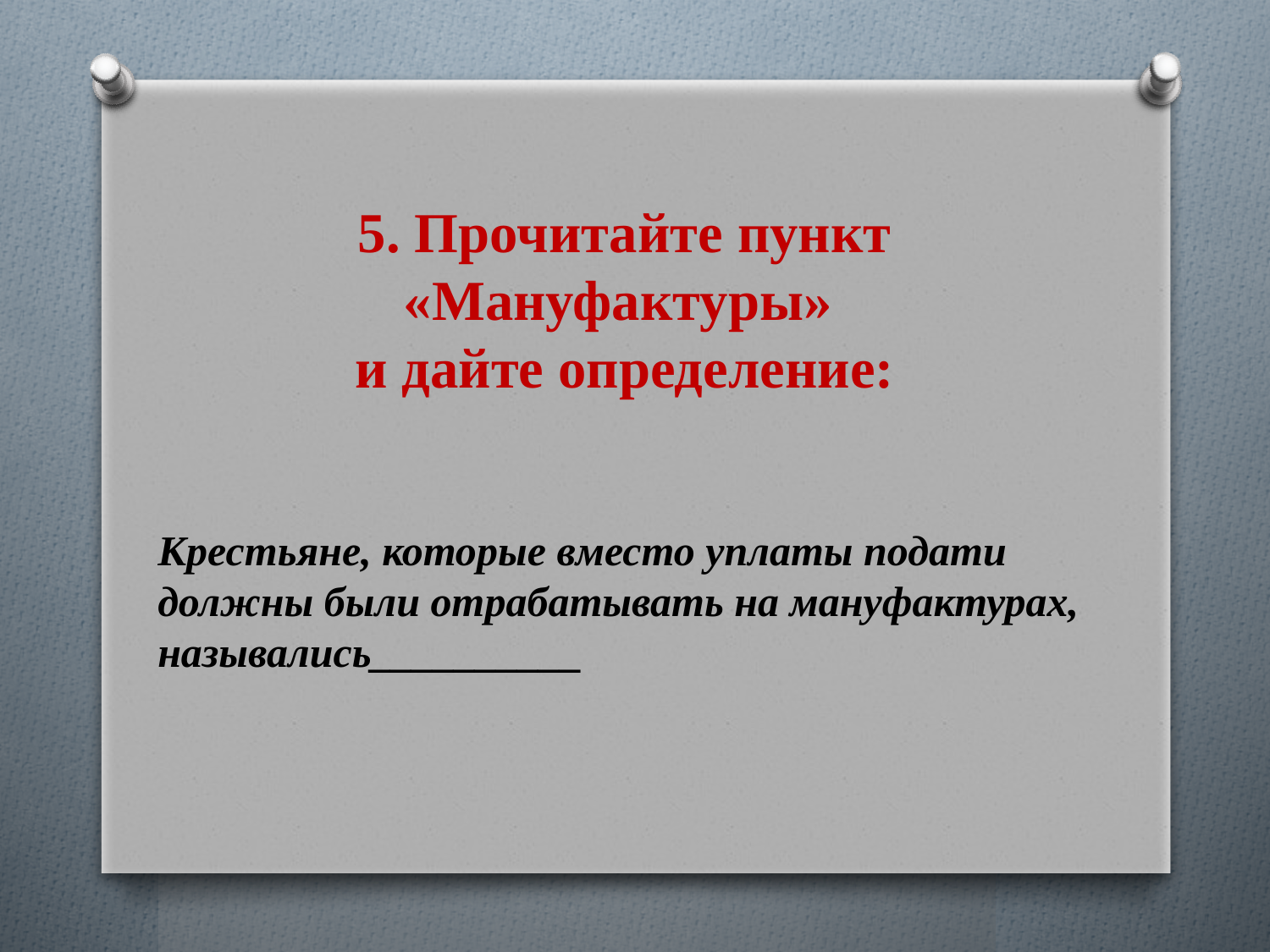

# 5. Прочитайте пункт «Мануфактуры» и дайте определение:
Крестьяне, которые вместо уплаты подати должны были отрабатывать на мануфактурах, назывались__________